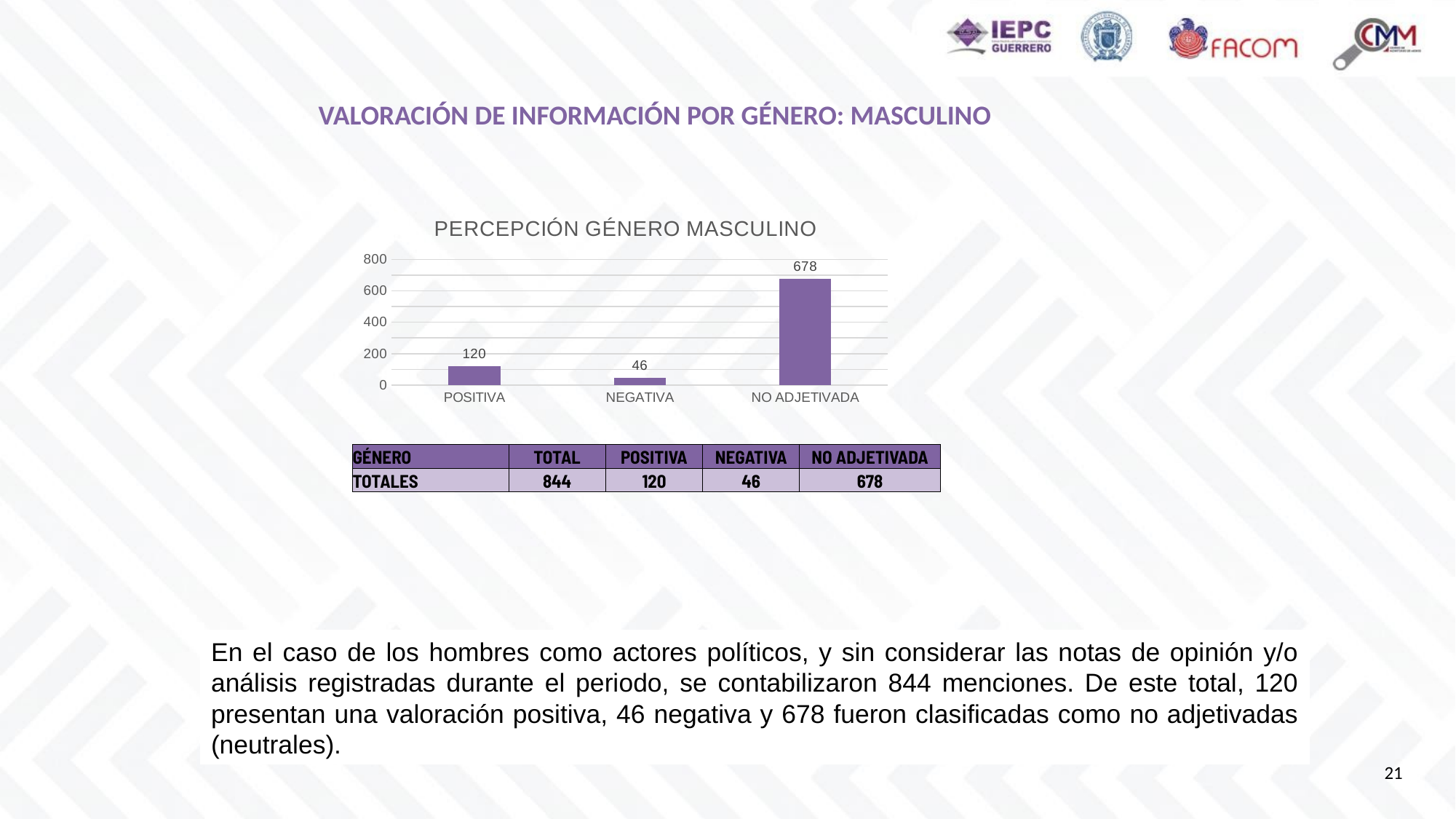

# VALORACIÓN DE INFORMACIÓN POR GÉNERO: MASCULINO

### Chart: PERCEPCIÓN GÉNERO MASCULINO

| Category | TOTALES |
|---|---|
| POSITIVA | 120.0 |
| NEGATIVA | 46.0 |
| NO ADJETIVADA | 678.0 |
| GÉNERO | TOTAL | POSITIVA | NEGATIVA | NO ADJETIVADA |
| --- | --- | --- | --- | --- |
| TOTALES | 844 | 120 | 46 | 678 |
En el caso de los hombres como actores políticos, y sin considerar las notas de opinión y/o análisis registradas durante el periodo, se contabilizaron 844 menciones. De este total, 120 presentan una valoración positiva, 46 negativa y 678 fueron clasificadas como no adjetivadas (neutrales).
21